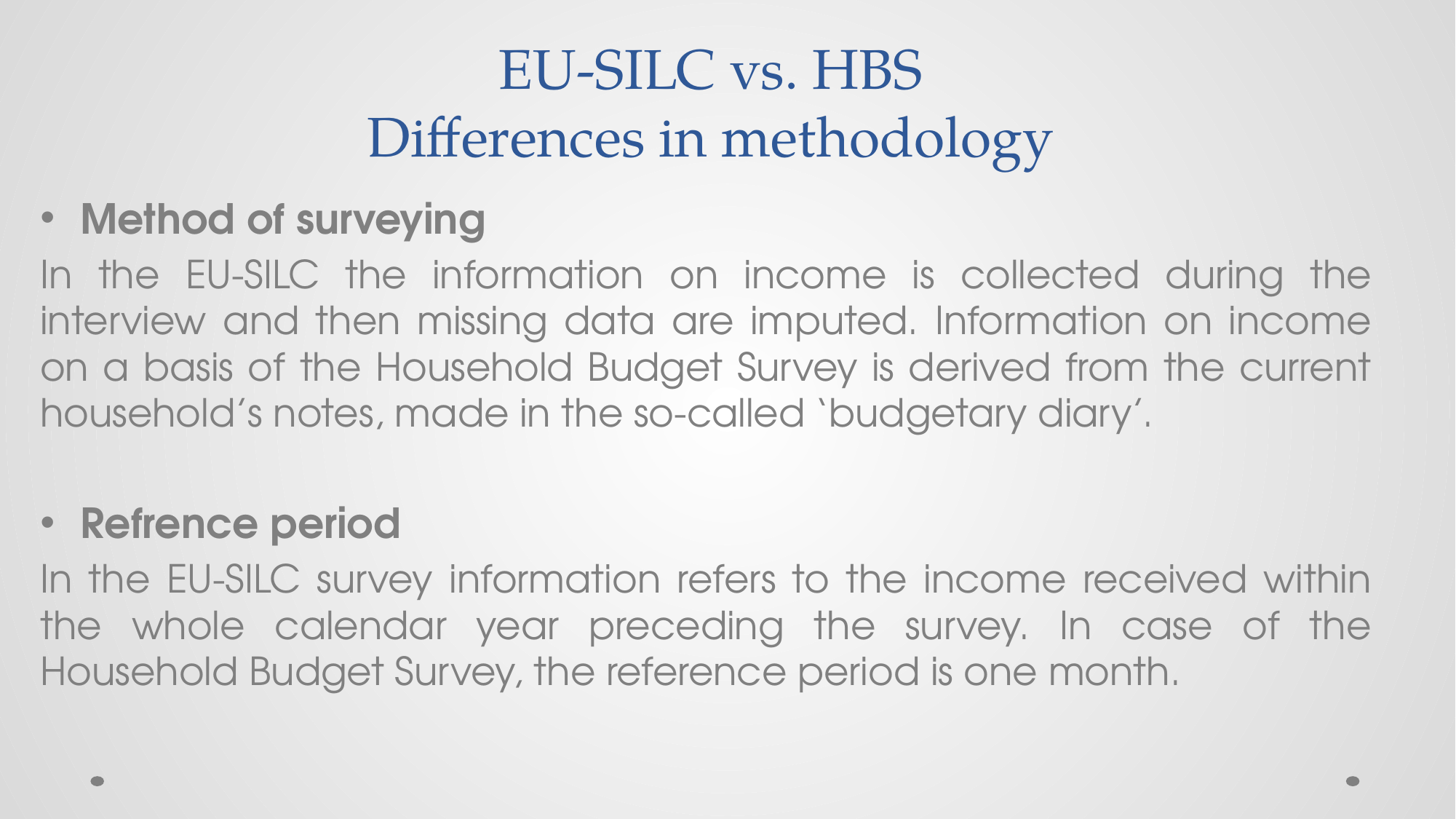

# EU-SILC vs. HBS Differences in methodology
Method of surveying
In the EU-SILC the information on income is collected during the interview and then missing data are imputed. Information on income on a basis of the Household Budget Survey is derived from the current household’s notes, made in the so-called ‘budgetary diary’.

Refrence period
In the EU-SILC survey information refers to the income received within the whole calendar year preceding the survey. In case of the Household Budget Survey, the reference period is one month.